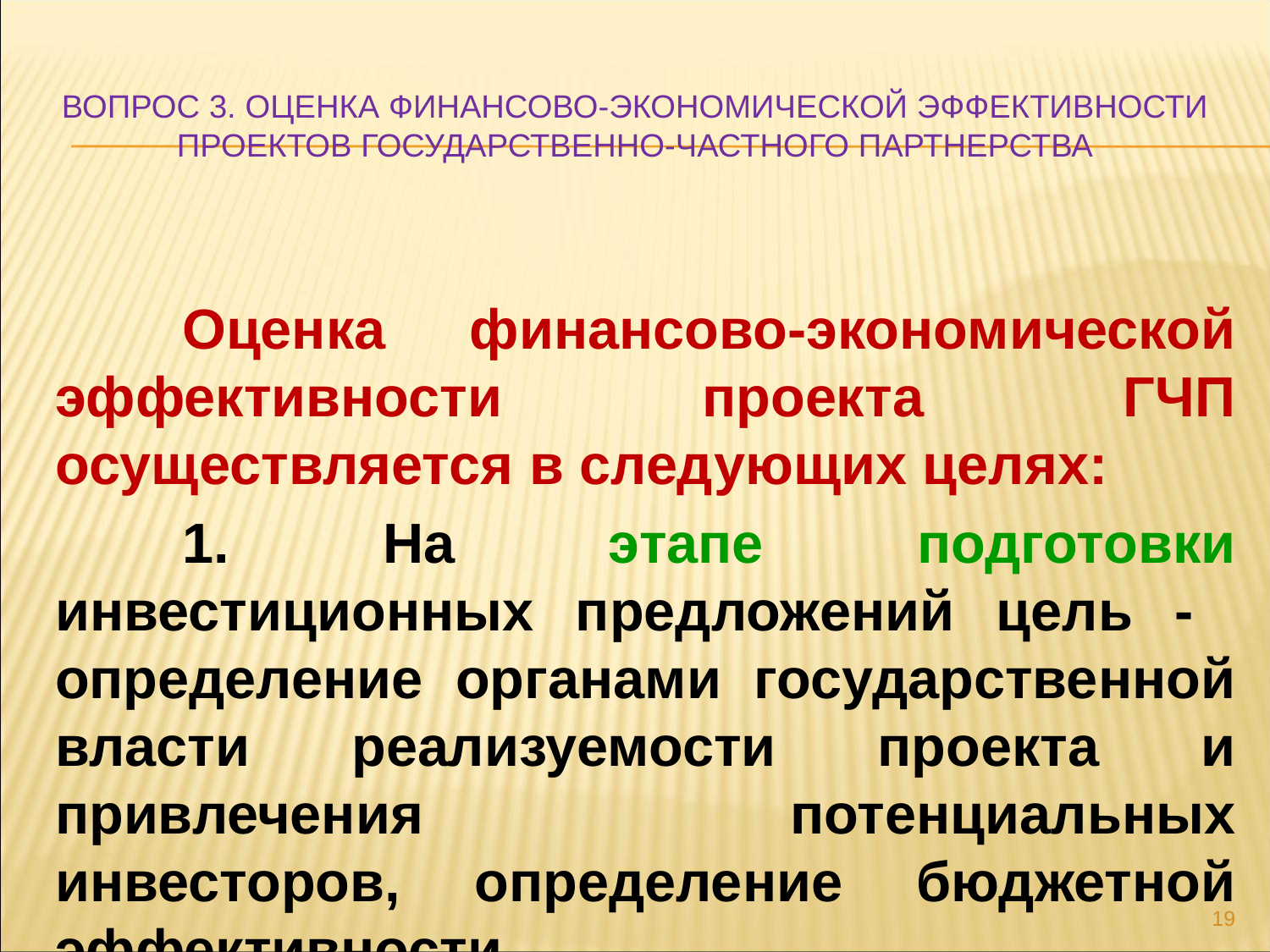

# ВОПРОС 3. ОЦЕНКА ФИНАНСОВО-ЭКОНОМИЧЕСКОЙ ЭФФЕКТИВНОСТИ ПРОЕКТОВ ГОСУДАРСТВЕННО-ЧАСТНОГО ПАРТНЕРСТВА
	Оценка финансово-экономической эффективности проекта ГЧП осуществляется в следующих целях:
	1. На этапе подготовки инвестиционных предложений цель -  определение органами государственной власти реализуемости проекта и привлечения потенциальных инвесторов, определение бюджетной эффективности.
19